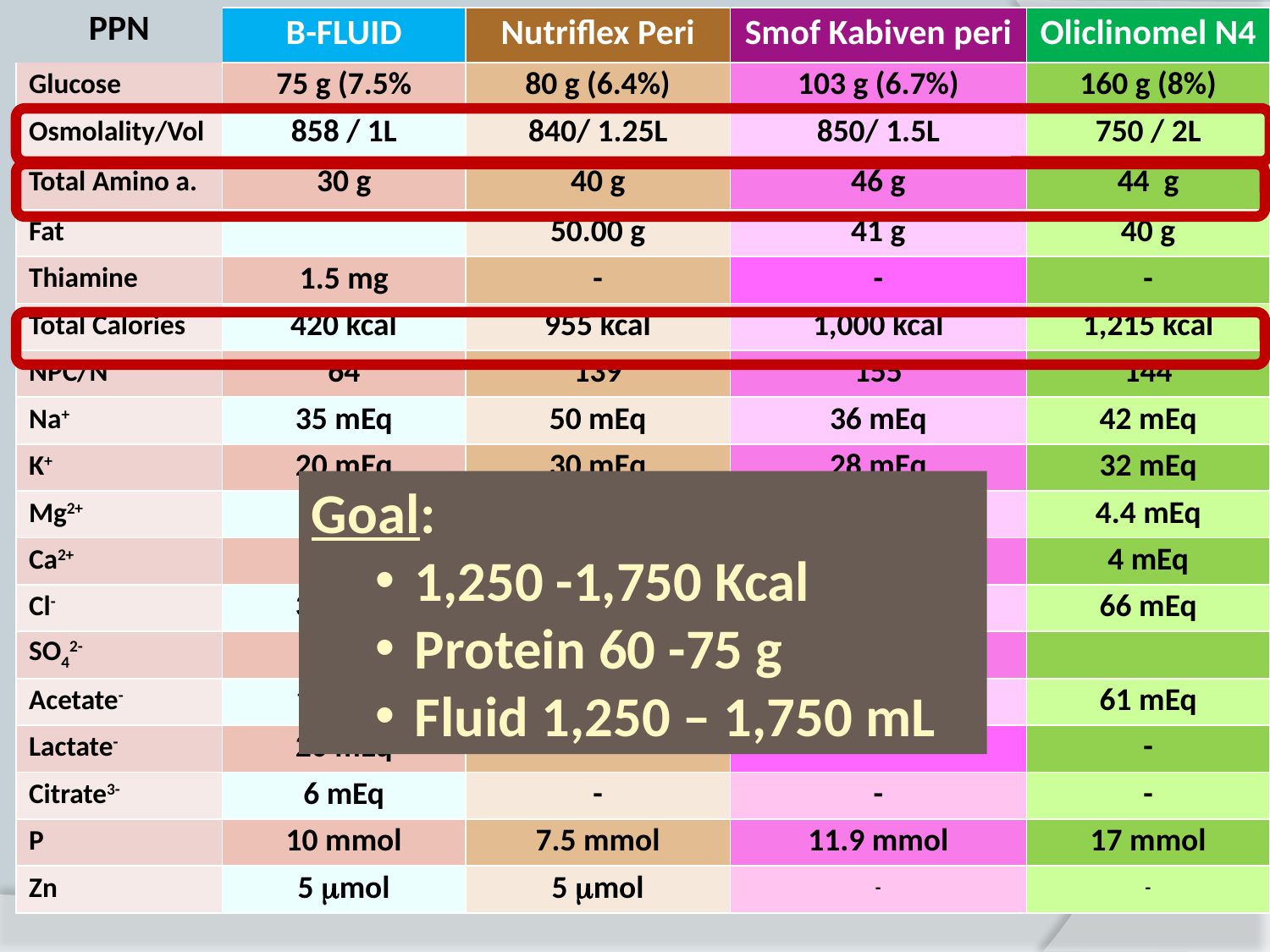

| PPN | B-FLUID | Nutriflex Peri | Smof Kabiven peri | Oliclinomel N4 |
| --- | --- | --- | --- | --- |
| Glucose | 75 g (7.5% | 80 g (6.4%) | 103 g (6.7%) | 160 g (8%) |
| Osmolality/Vol | 858 / 1L | 840/ 1.25L | 850/ 1.5L | 750 / 2L |
| Total Amino a. | 30 g | 40 g | 46 g | 44 g |
| Fat |  | 50.00 g | 41 g | 40 g |
| Thiamine | 1.5 mg | - | - | - |
| Total Calories | 420 kcal | 955 kcal | 1,000 kcal | 1,215 kcal |
| NPC/N | 64 | 139 | 155 | 144 |
| Na+ | 35 mEq | 50 mEq | 36 mEq | 42 mEq |
| K+ | 20 mEq | 30 mEq | 28 mEq | 32 mEq |
| Mg2+ | 5 mEq | 6 mEq | 9.2 mEq | 4.4 mEq |
| Ca2+ | 5 mEq | 6 mEq | 4.6 mEq | 4 mEq |
| Cl- | 35 mEq | 48 mEq | 32 mEq | 66 mEq |
| SO42- | 5 mEq | 5 mEq | 5 mEq |  |
| Acetate- | 16 mEq | - | 1.96 mEq | 61 mEq |
| Lactate- | 20 mEq | - | - | - |
| Citrate3- | 6 mEq | - | - | - |
| P | 10 mmol | 7.5 mmol | 11.9 mmol | 17 mmol |
| Zn | 5 μmol | 5 μmol | - | - |

Goal:
1,250 -1,750 Kcal
Protein 60 -75 g
Fluid 1,250 – 1,750 mL